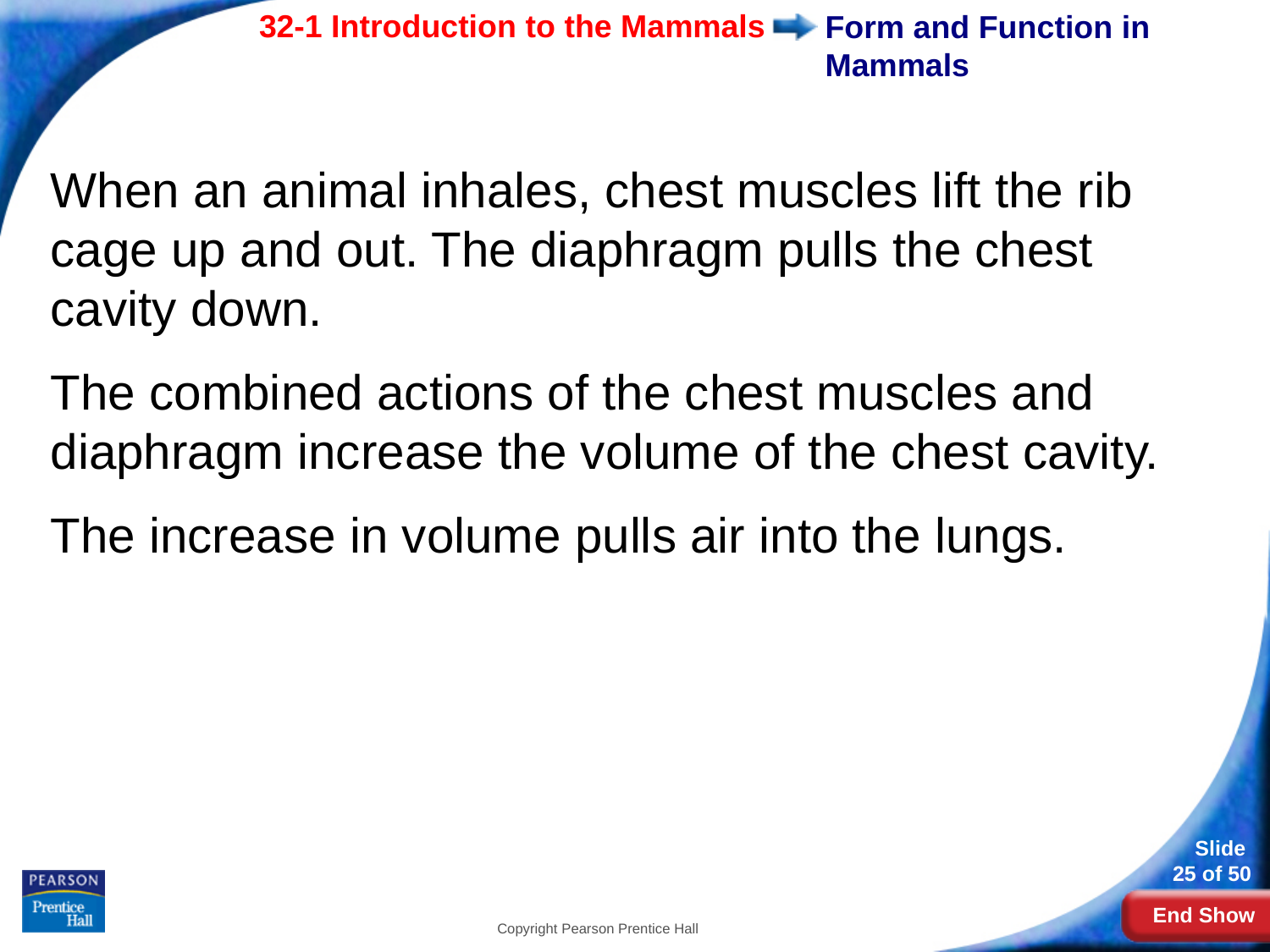

# Form and Function in Mammals
When an animal inhales, chest muscles lift the rib cage up and out. The diaphragm pulls the chest cavity down.
The combined actions of the chest muscles and diaphragm increase the volume of the chest cavity.
The increase in volume pulls air into the lungs.
Copyright Pearson Prentice Hall